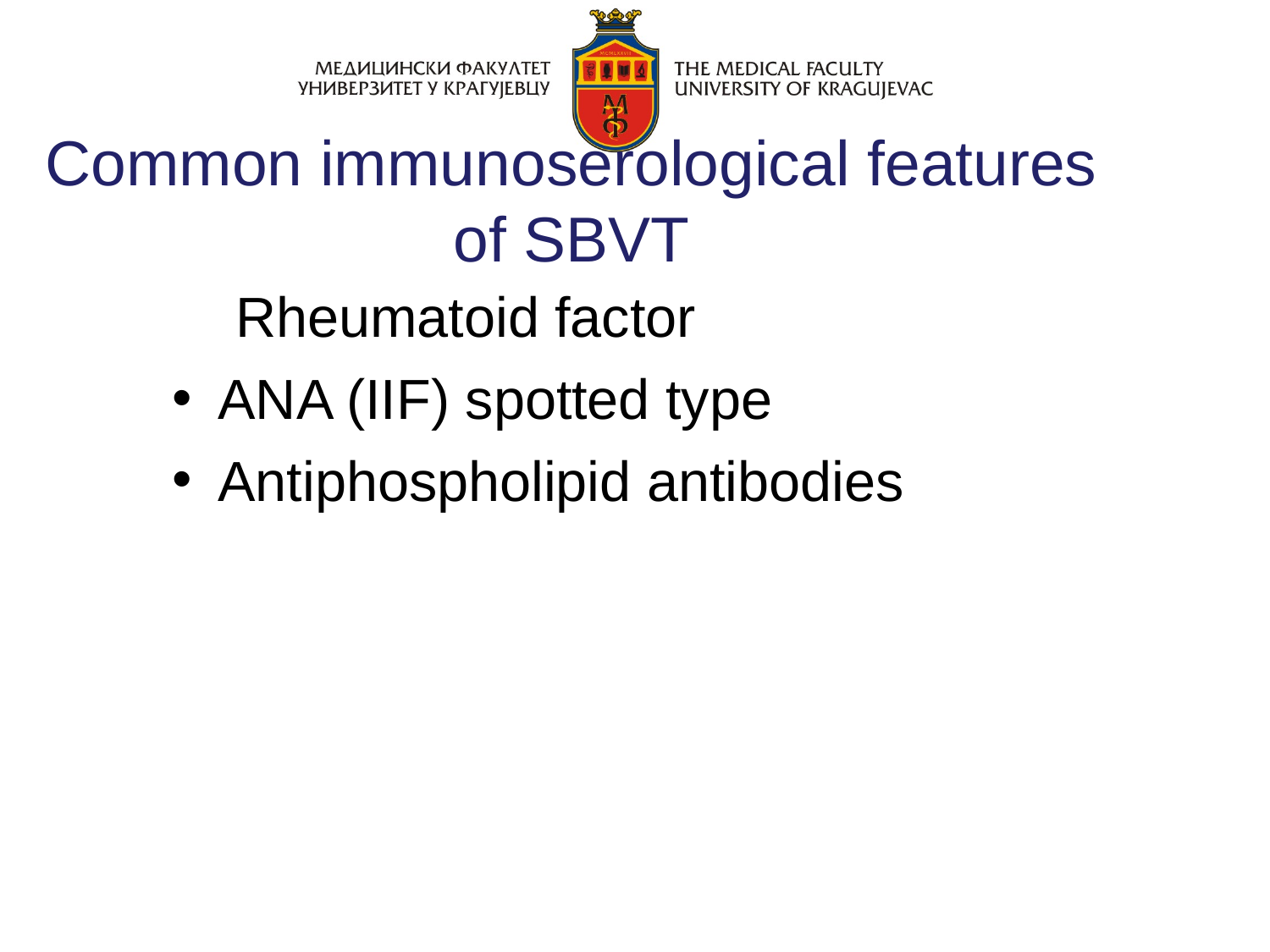

Common immunoserological features of SBVT
Rheumatoid factor
ANA (IIF) spotted type
Antiphospholipid antibodies